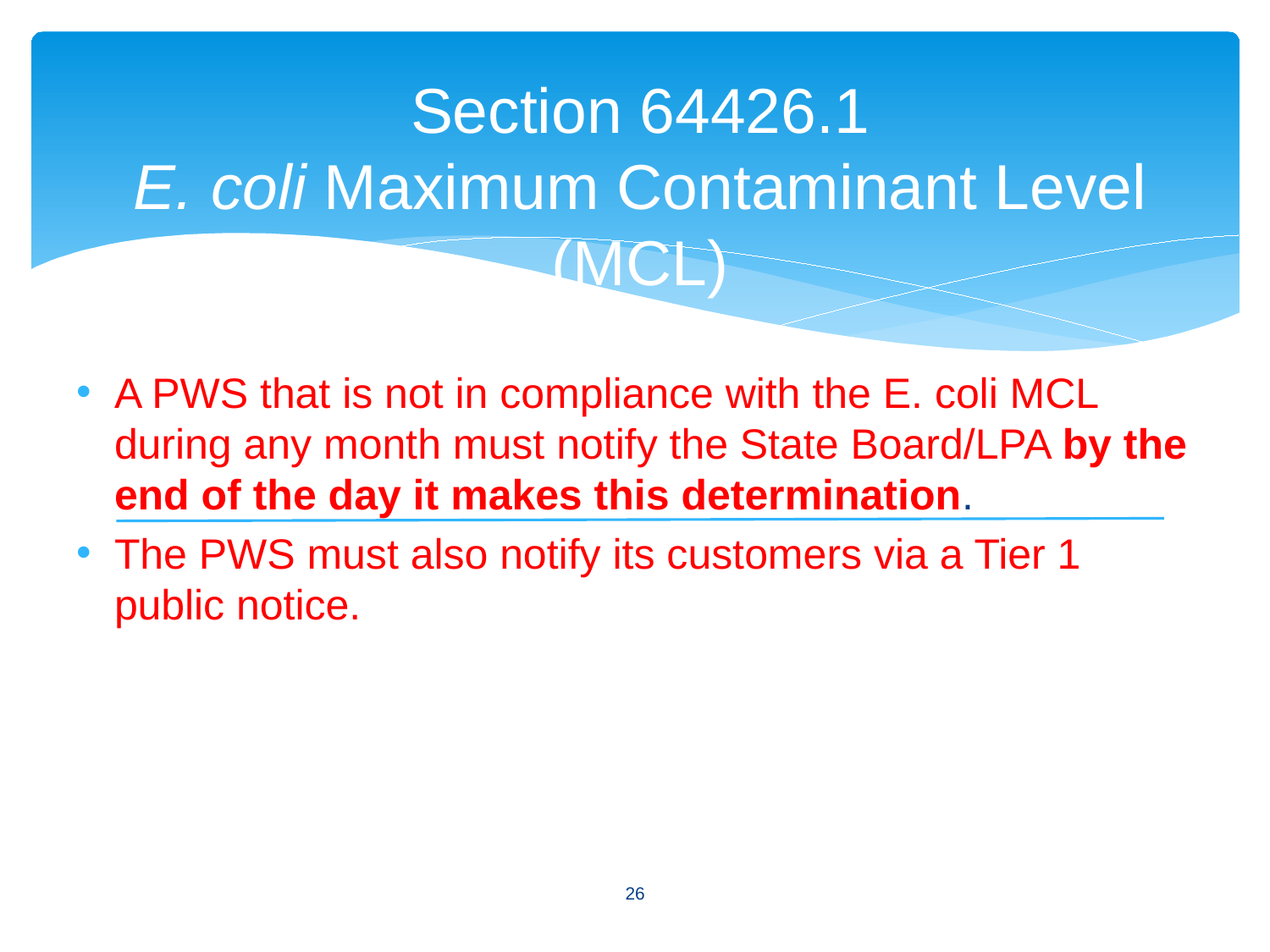

Section 64426.1
E. coli Maximum Contaminant Level (MCL)
A PWS that is not in compliance with the E. coli MCL during any month must notify the State Board/LPA by the end of the day it makes this determination.
The PWS must also notify its customers via a Tier 1 public notice.

26